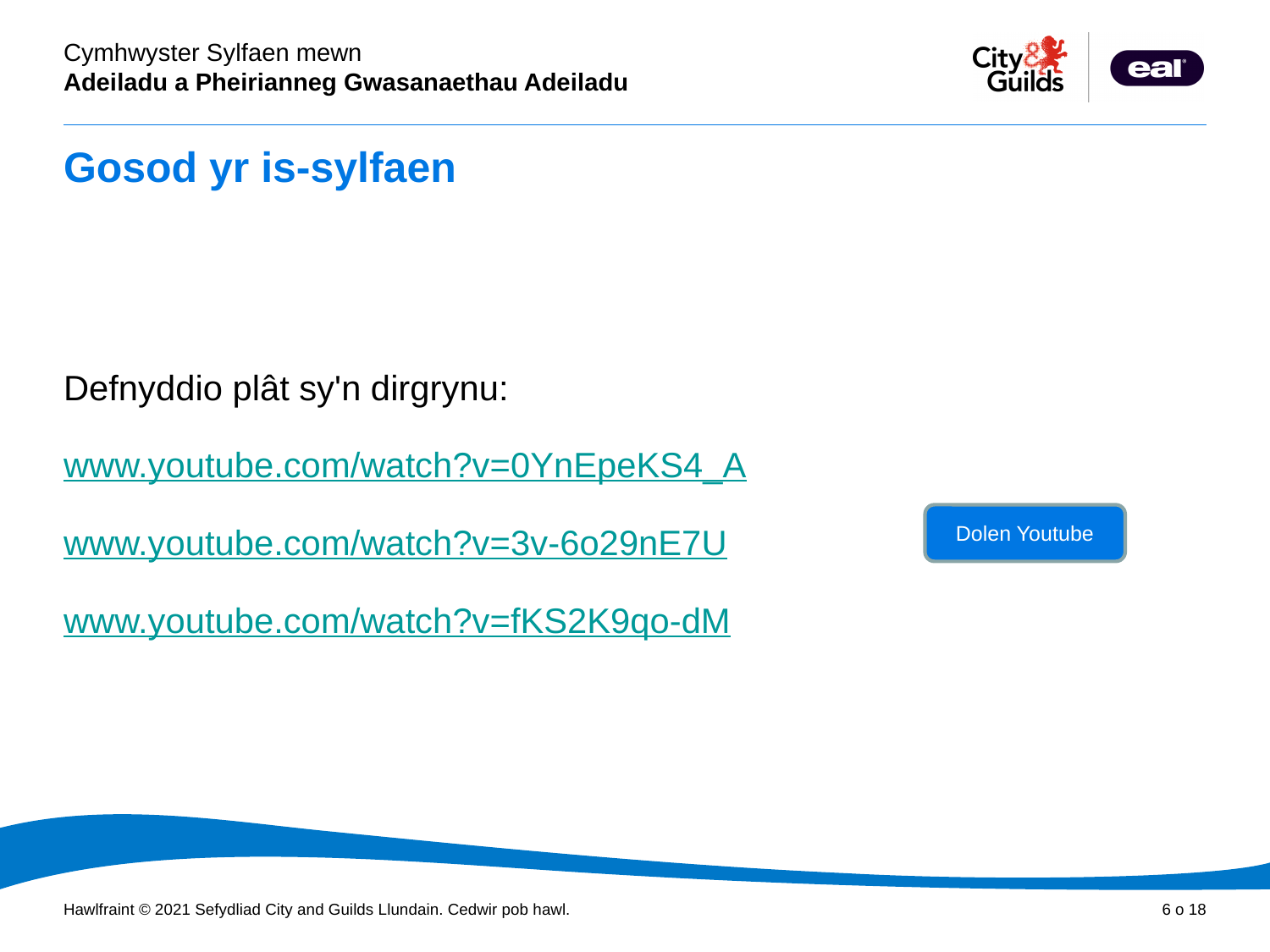

# Gosod yr is-sylfaen

Defnyddio plât sy'n dirgrynu:
www.youtube.com/watch?v=0YnEpeKS4_A
www.youtube.com/watch?v=3v-6o29nE7U
www.youtube.com/watch?v=fKS2K9qo-dM

Dolen Youtube